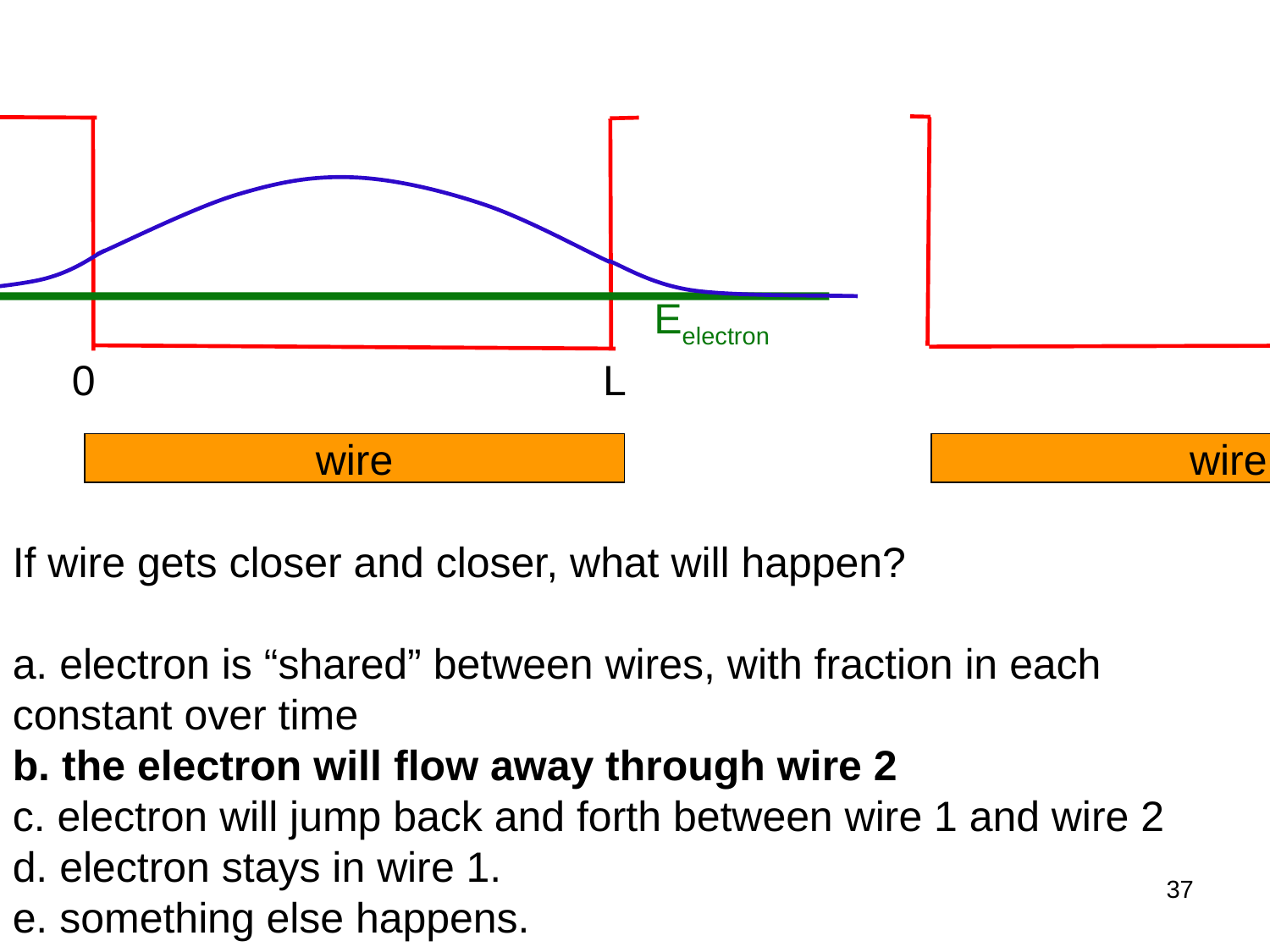

wire

Eelectron

0                                           L
wire
If wire gets closer and closer, what will happen?

a. electron is “shared” between wires, with fraction in each constant over time
b. the electron will flow away through wire 2
c. electron will jump back and forth between wire 1 and wire 2
d. electron stays in wire 1.
e. something else happens.
37